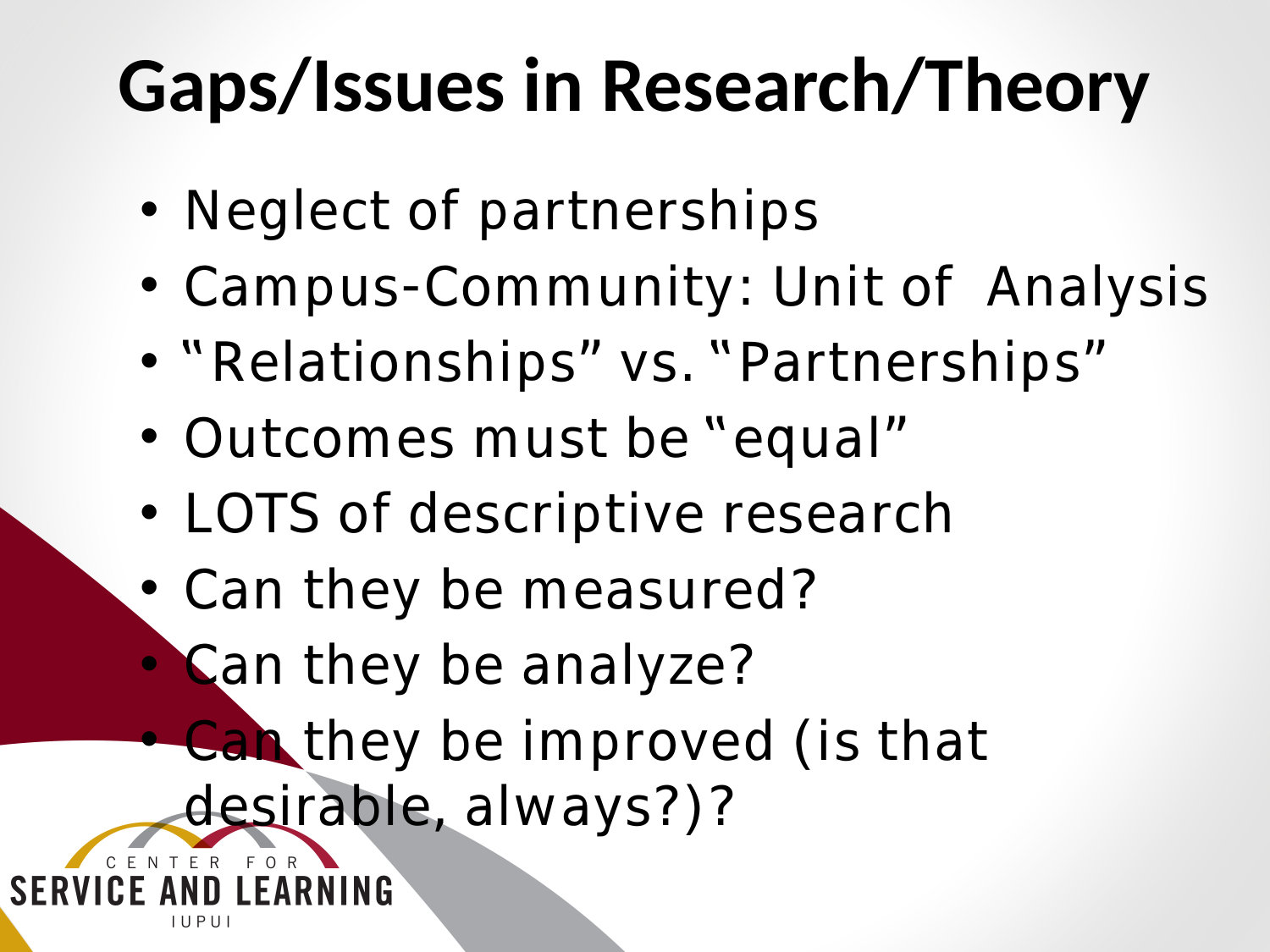

# Gaps/Issues in Research/Theory
Neglect of partnerships
Campus-Community: Unit of  Analysis
“Relationships” vs. “Partnerships”
Outcomes must be “equal”
LOTS of descriptive research
Can they be measured?
Can they be analyze?
Can they be improved (is that desirable, always?)?